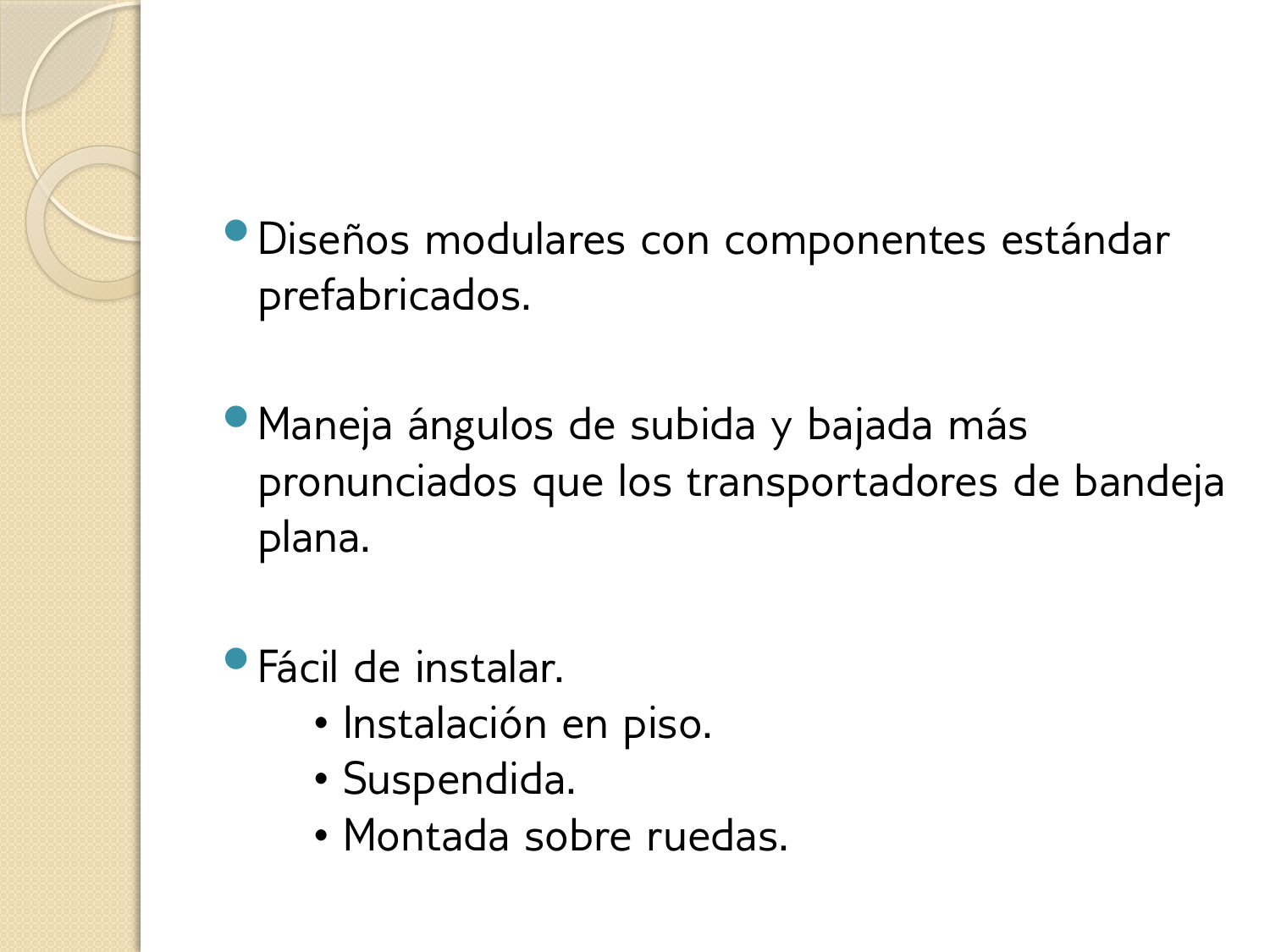

#
Diseños modulares con componentes estándar prefabricados.

Maneja ángulos de subida y bajada más pronunciados que los transportadores de bandeja plana.

Fácil de instalar.
    • Instalación en piso.
    • Suspendida.
    • Montada sobre ruedas.